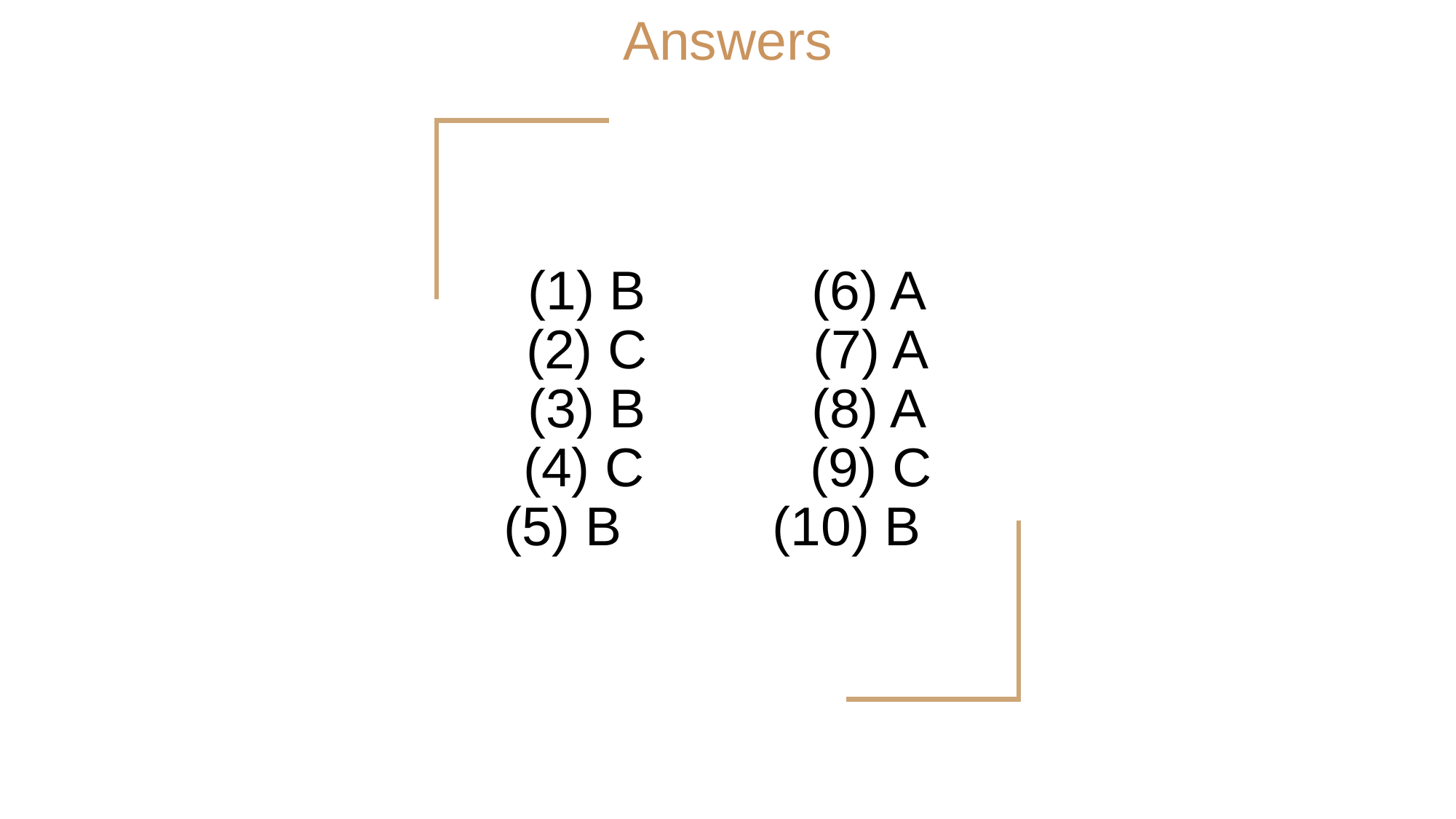

Answers

(1) B           (6) A
(2) C           (7) A
(3) B           (8) A
(4) C           (9) C
(5) B          (10) B